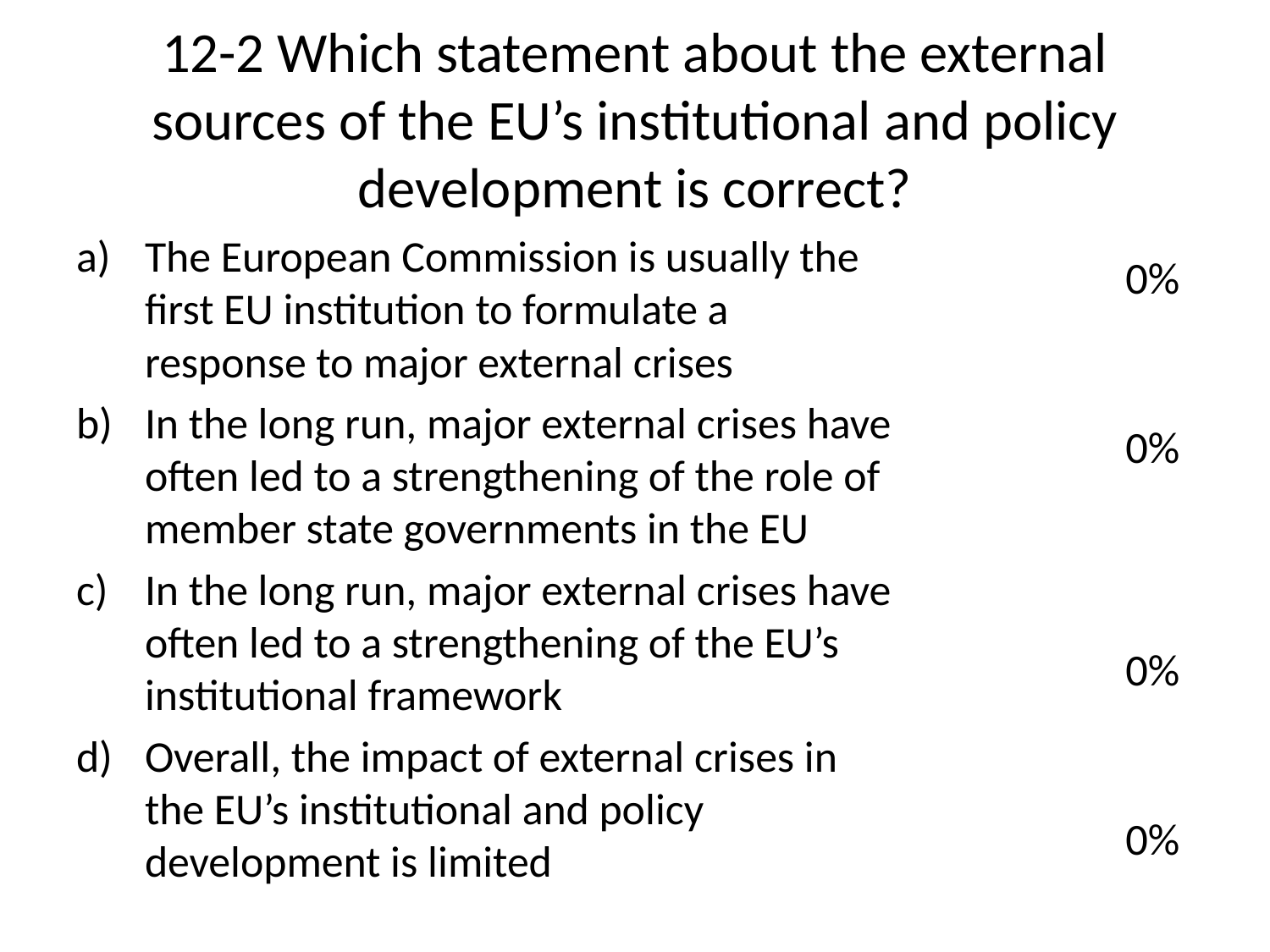

# 12-2 Which statement about the external sources of the EU’s institutional and policy development is correct?
The European Commission is usually the first EU institution to formulate a response to major external crises
In the long run, major external crises have often led to a strengthening of the role of member state governments in the EU
In the long run, major external crises have often led to a strengthening of the EU’s institutional framework
Overall, the impact of external crises in the EU’s institutional and policy development is limited
0%
0%
0%
0%